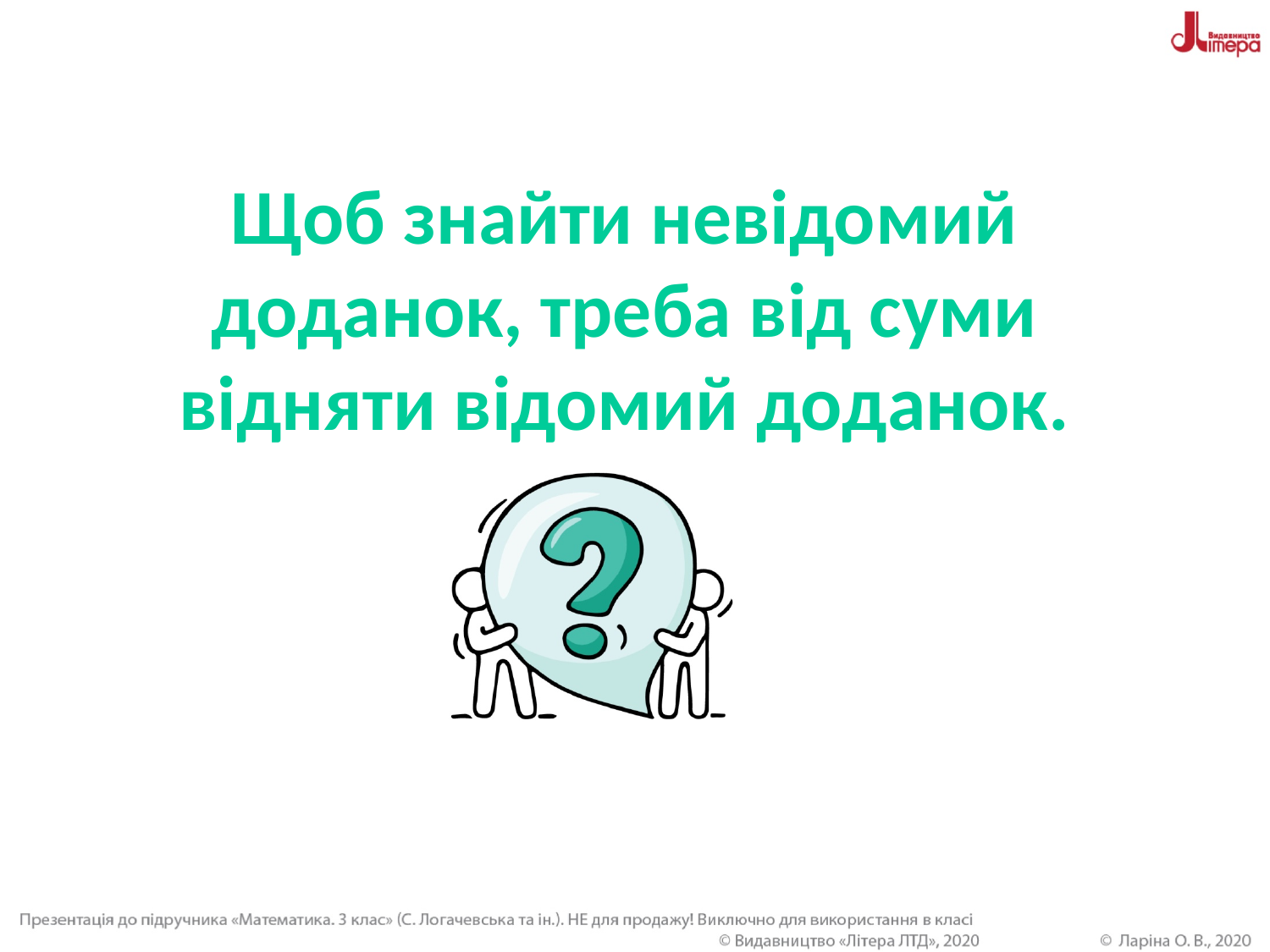

# Щоб знайти невідомий доданок, треба від суми відняти відомий доданок.